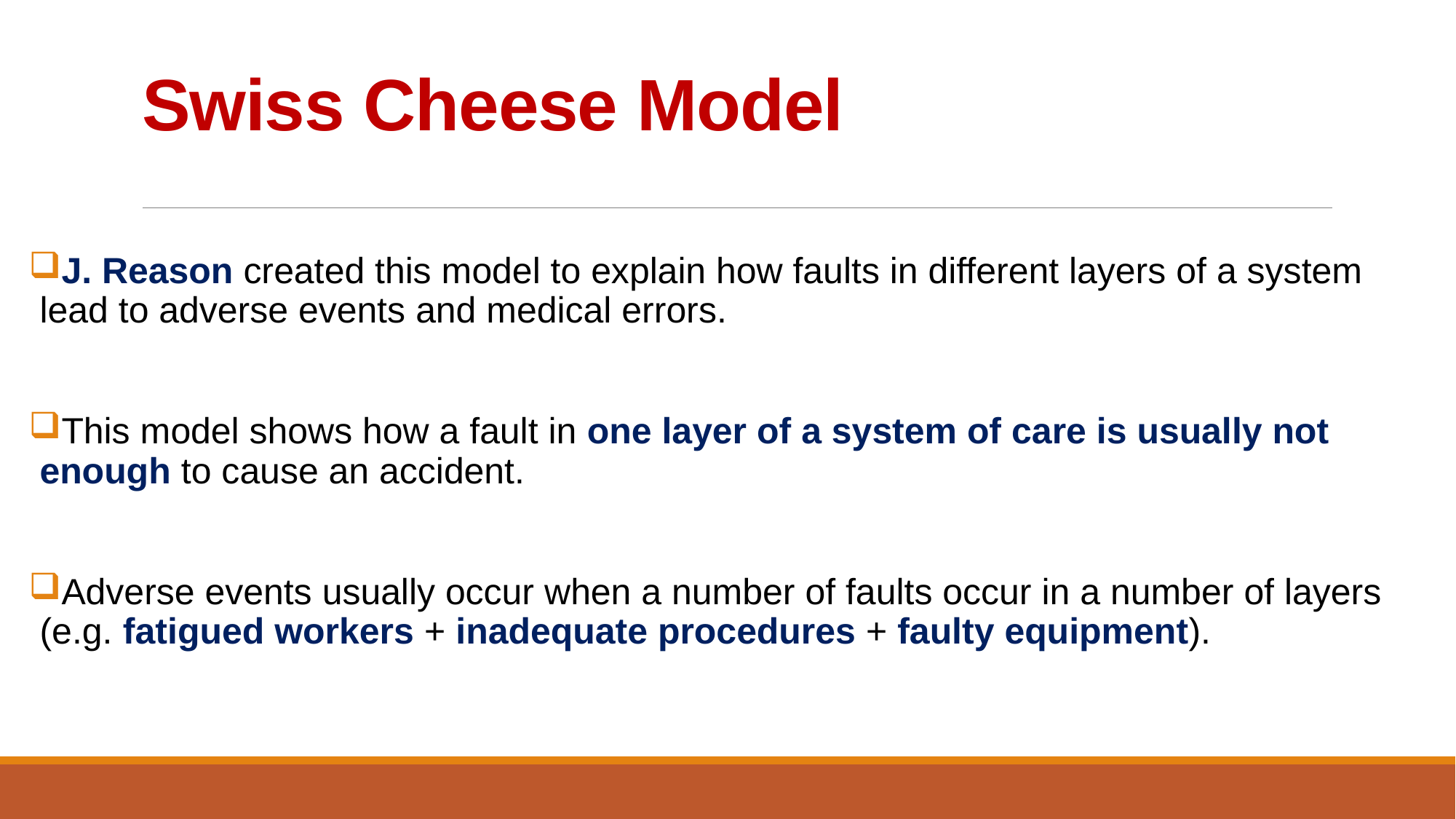

# Swiss Cheese Model

J. Reason created this model to explain how faults in different layers of a system lead to adverse events and medical errors.

This model shows how a fault in one layer of a system of care is usually not enough to cause an accident.

Adverse events usually occur when a number of faults occur in a number of layers (e.g. fatigued workers + inadequate procedures + faulty equipment).